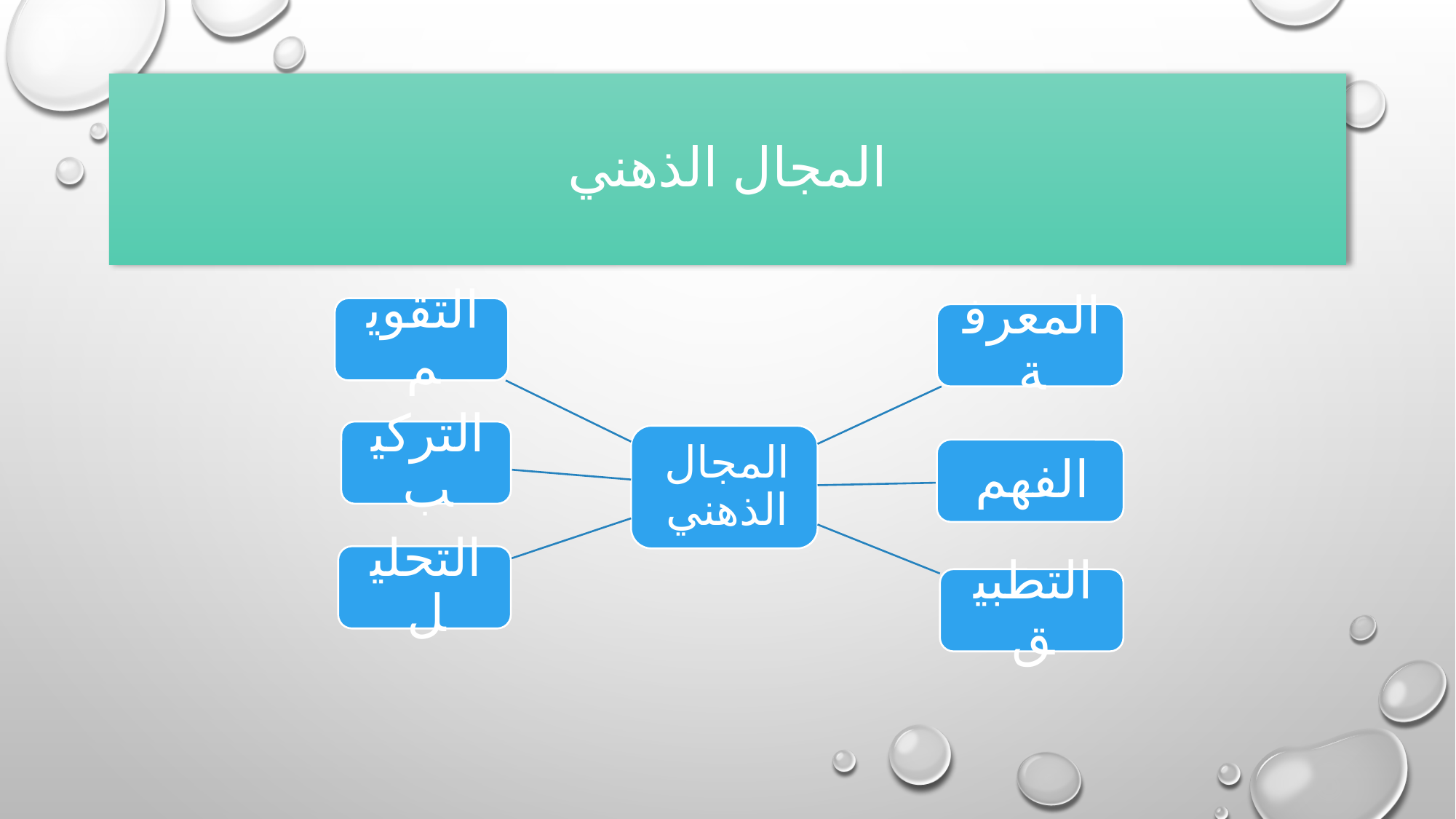

# المجال الذهني
المجال الذهني
المعرفة
الفهم
التطبيق
التحليل
التركيب
التقويم